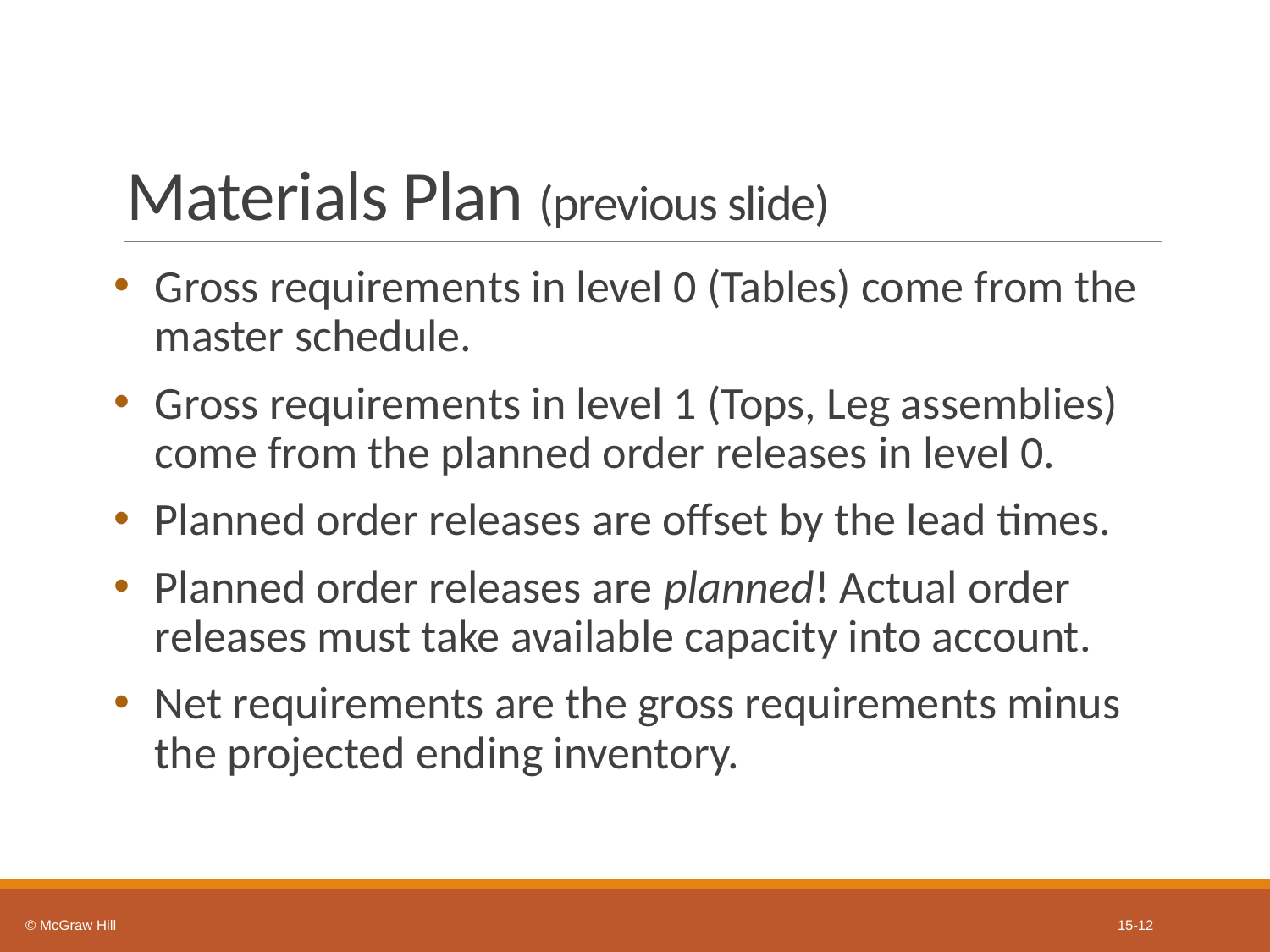

# Materials Plan (previous slide)
Gross requirements in level 0 (Tables) come from the master schedule.
Gross requirements in level 1 (Tops, Leg assemblies) come from the planned order releases in level 0.
Planned order releases are offset by the lead times.
Planned order releases are planned! Actual order releases must take available capacity into account.
Net requirements are the gross requirements minus the projected ending inventory.